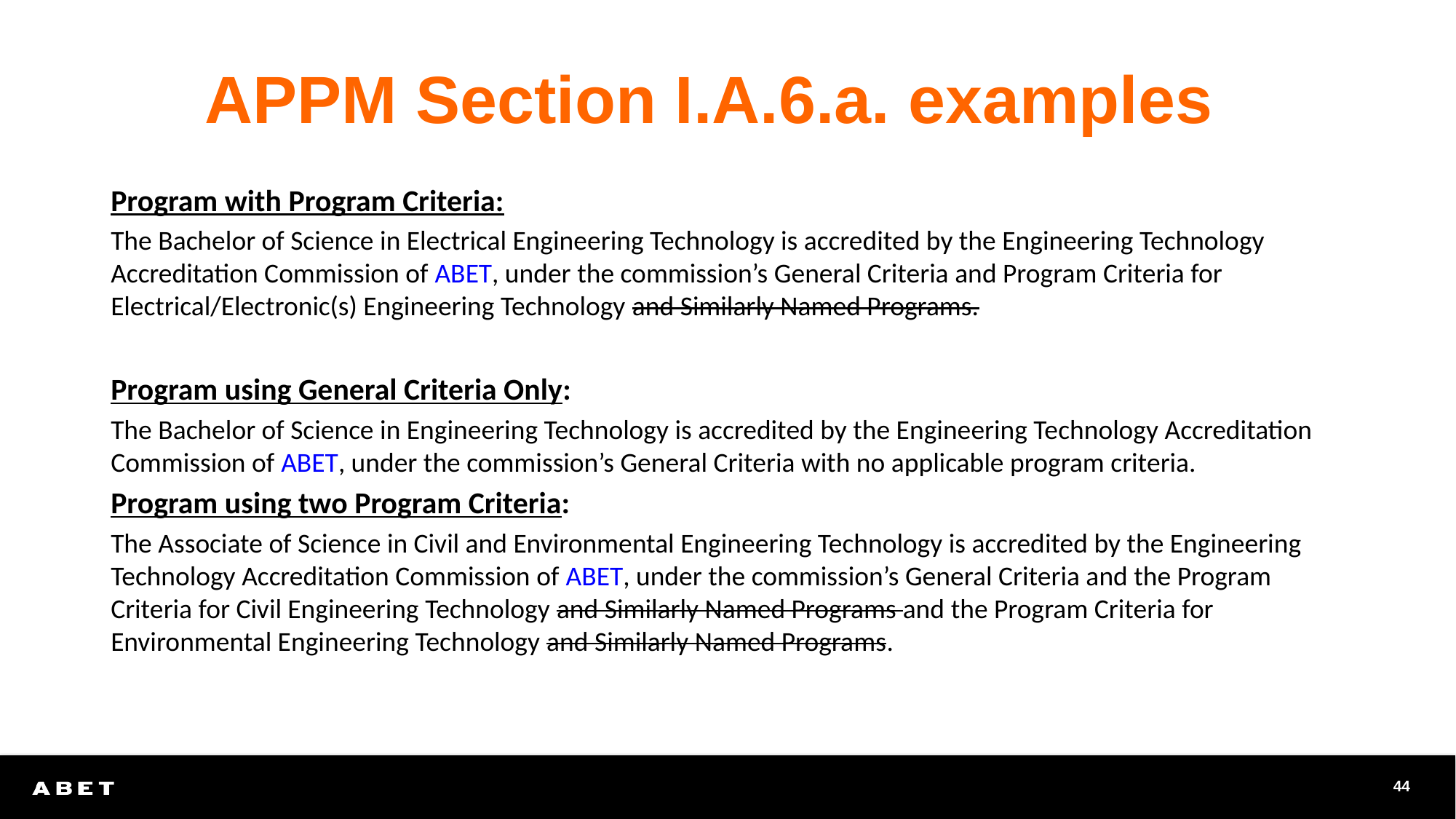

# APPM Section I.A.6.a. examples
Program with Program Criteria:
The Bachelor of Science in Electrical Engineering Technology is accredited by the Engineering Technology Accreditation Commission of ABET, under the commission’s General Criteria and Program Criteria for Electrical/Electronic(s) Engineering Technology and Similarly Named Programs.

Program using General Criteria Only:
The Bachelor of Science in Engineering Technology is accredited by the Engineering Technology Accreditation Commission of ABET, under the commission’s General Criteria with no applicable program criteria.
Program using two Program Criteria:
The Associate of Science in Civil and Environmental Engineering Technology is accredited by the Engineering Technology Accreditation Commission of ABET, under the commission’s General Criteria and the Program Criteria for Civil Engineering Technology and Similarly Named Programs and the Program Criteria for Environmental Engineering Technology and Similarly Named Programs.